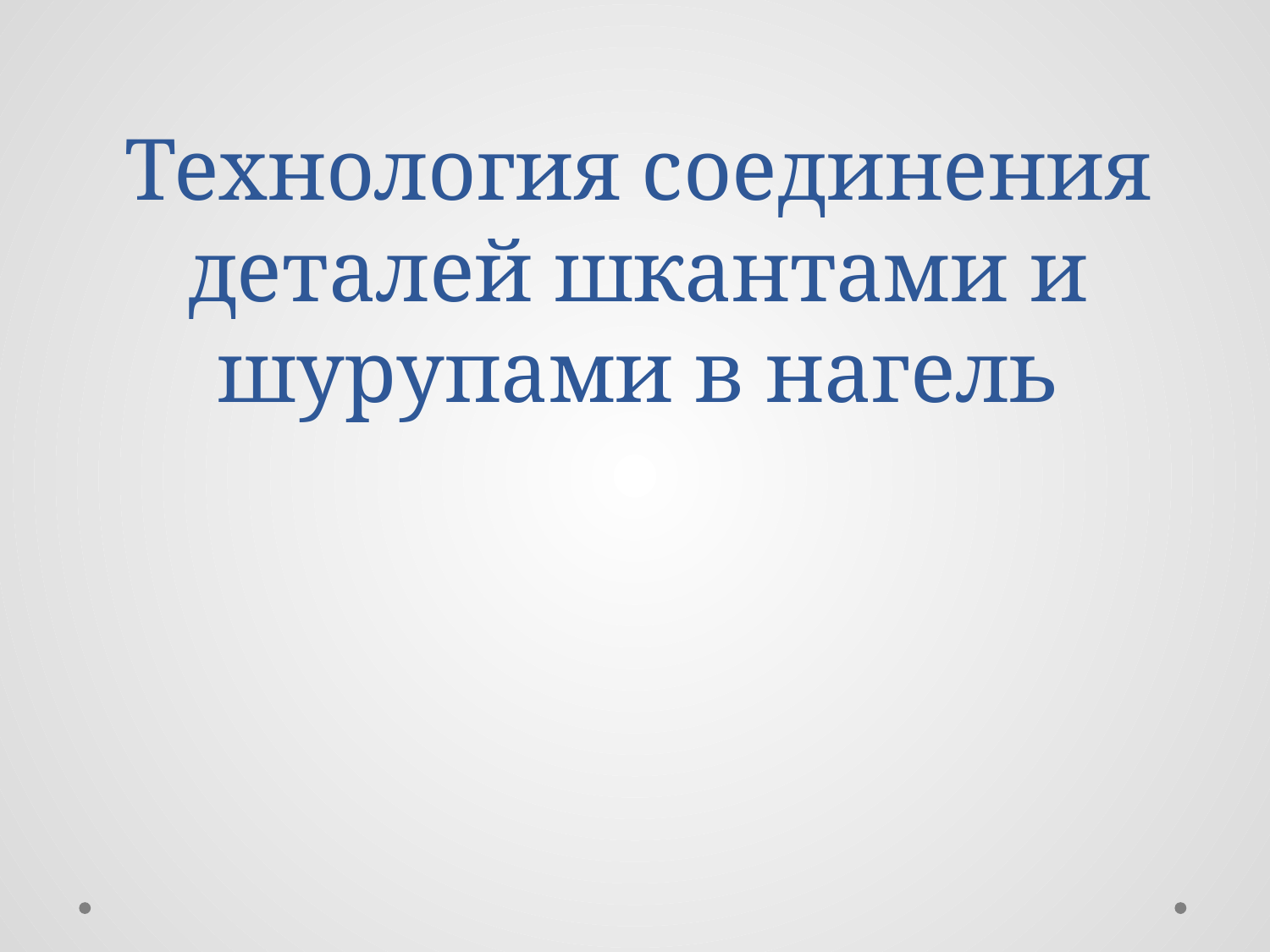

# Технология соединения деталей шкантами и шурупами в нагель